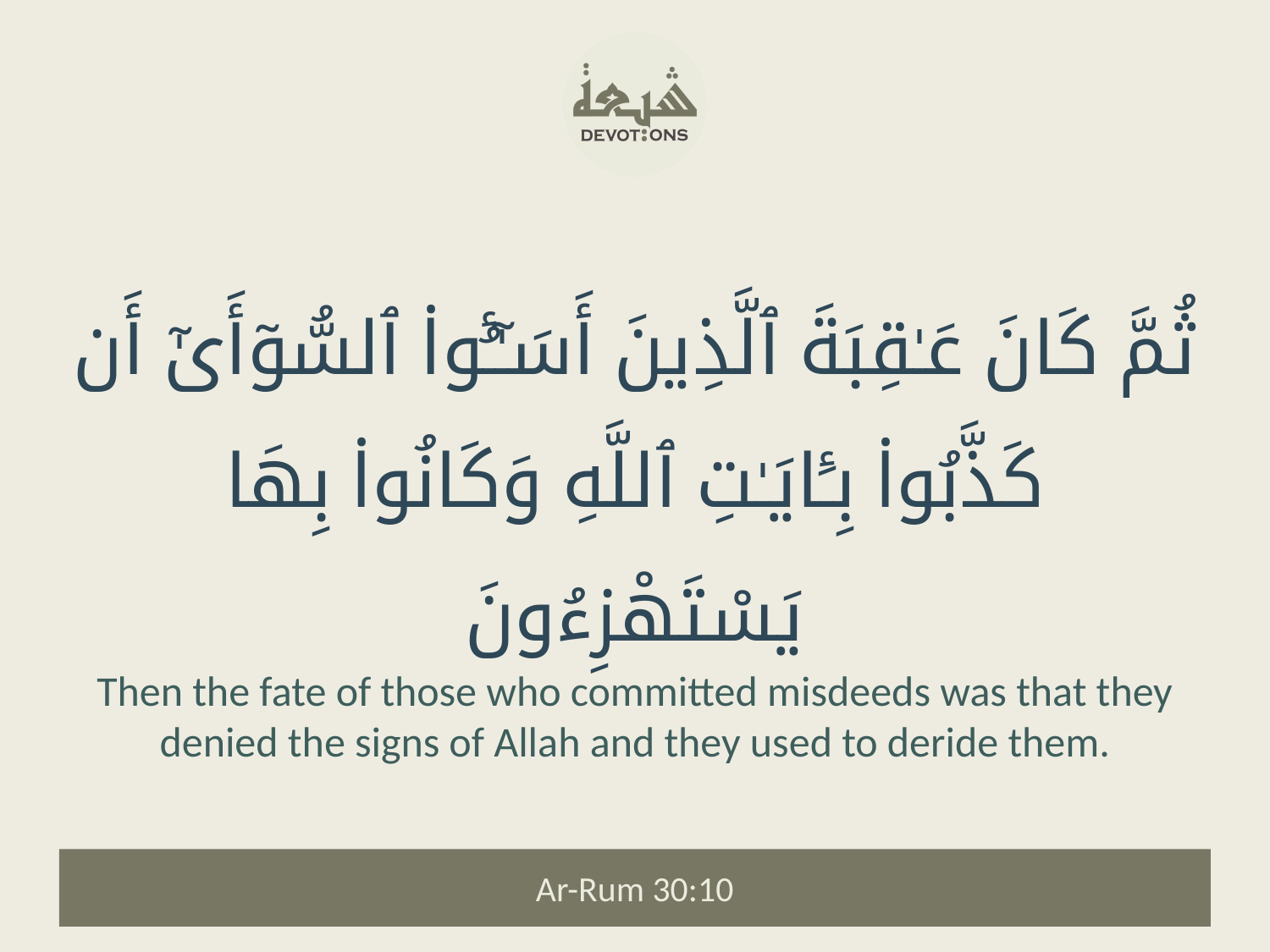

ثُمَّ كَانَ عَـٰقِبَةَ ٱلَّذِينَ أَسَـٰٓـُٔوا۟ ٱلسُّوٓأَىٰٓ أَن كَذَّبُوا۟ بِـَٔايَـٰتِ ٱللَّهِ وَكَانُوا۟ بِهَا يَسْتَهْزِءُونَ
Then the fate of those who committed misdeeds was that they denied the signs of Allah and they used to deride them.
Ar-Rum 30:10